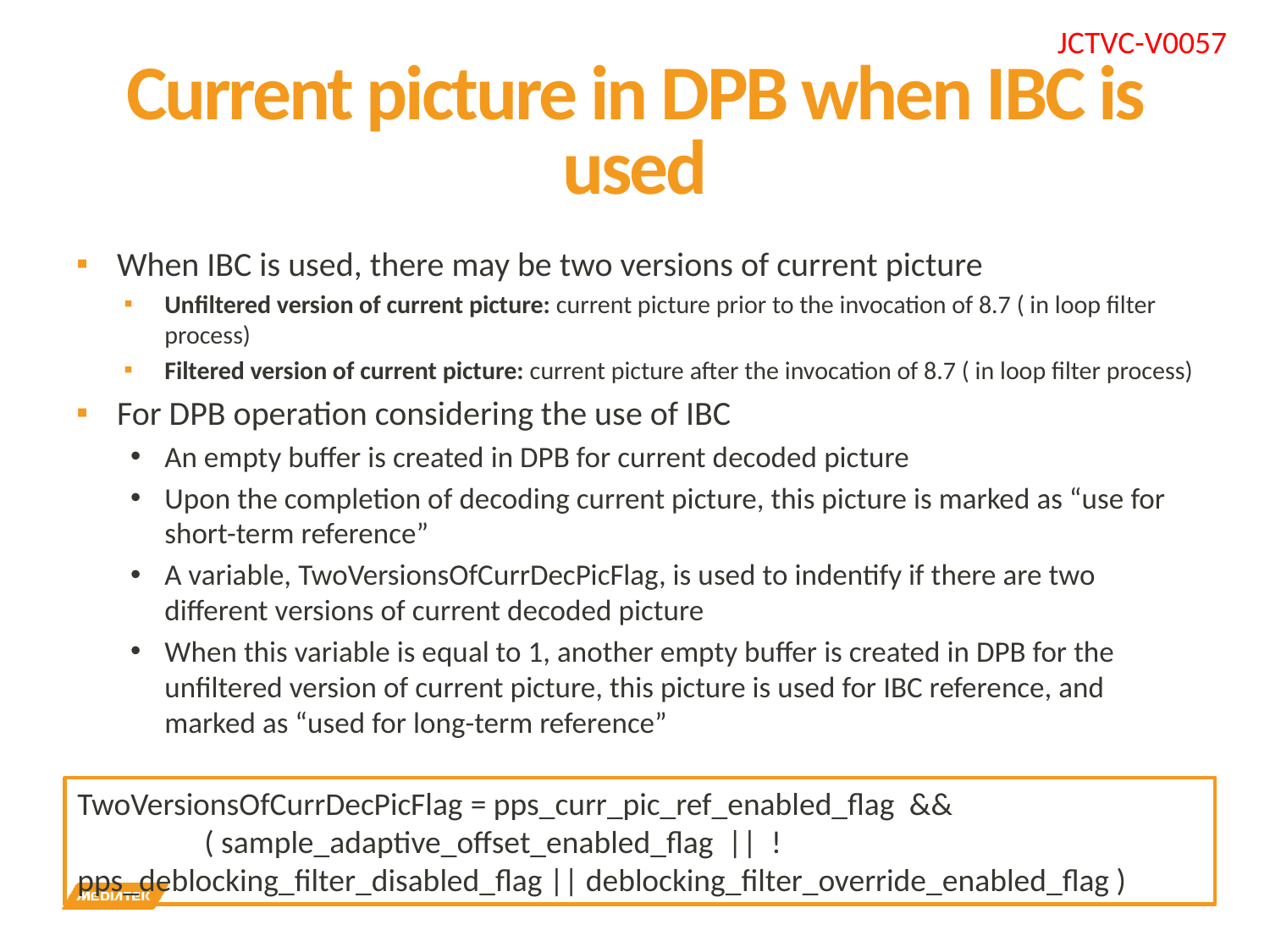

# Current picture in DPB when IBC is used
When IBC is used, there may be two versions of current picture
Unfiltered version of current picture: current picture prior to the invocation of 8.7 ( in loop filter process)
Filtered version of current picture: current picture after the invocation of 8.7 ( in loop filter process)
For DPB operation considering the use of IBC
An empty buffer is created in DPB for current decoded picture
Upon the completion of decoding current picture, this picture is marked as “use for short-term reference”
A variable, TwoVersionsOfCurrDecPicFlag, is used to indentify if there are two different versions of current decoded picture
When this variable is equal to 1, another empty buffer is created in DPB for the unfiltered version of current picture, this picture is used for IBC reference, and marked as “used for long-term reference”
TwoVersionsOfCurrDecPicFlag = pps_curr_pic_ref_enabled_flag  &&
	( sample_adaptive_offset_enabled_flag  ||  !pps_deblocking_filter_disabled_flag || deblocking_filter_override_enabled_flag )